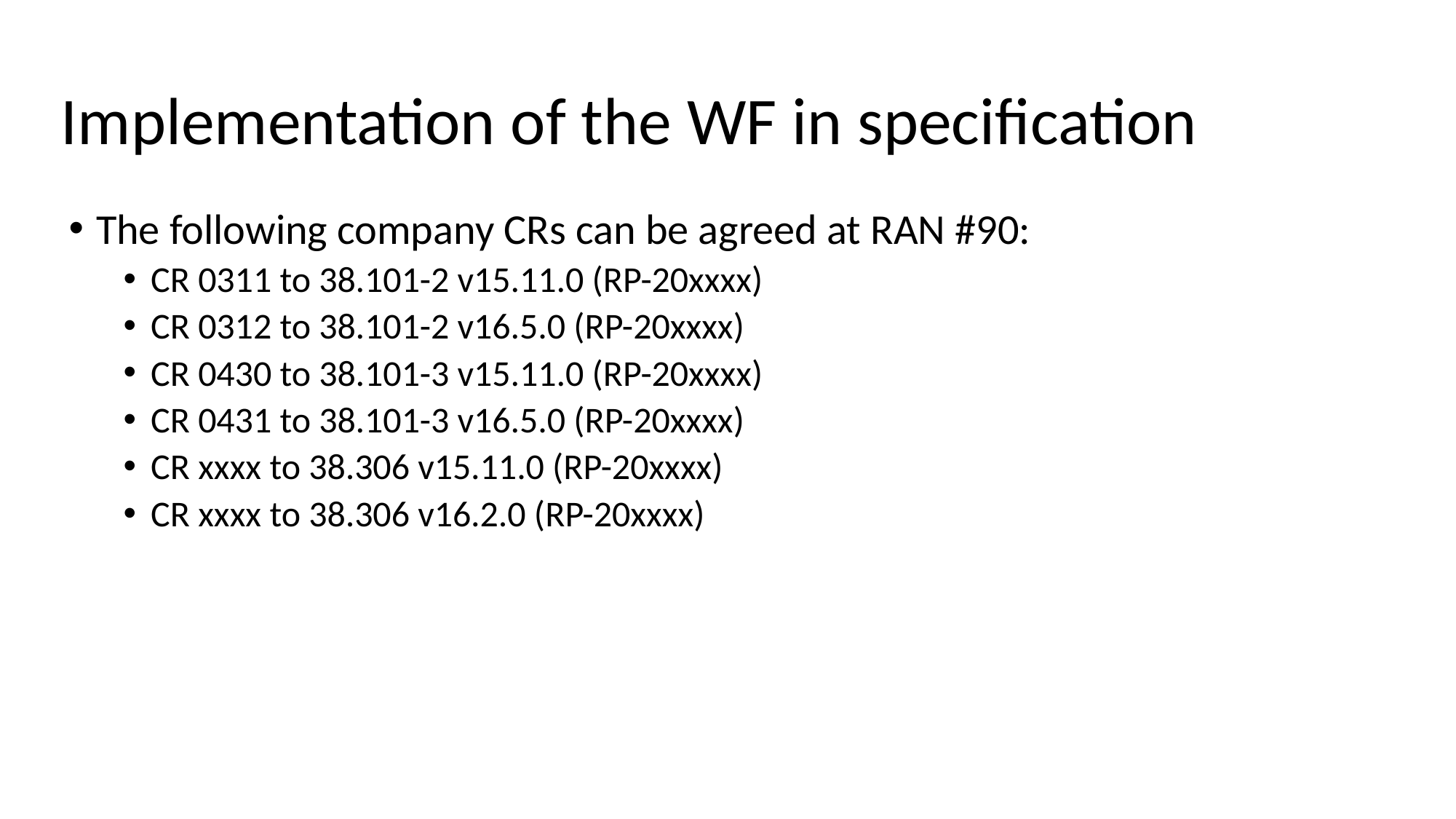

# Implementation of the WF in specification
The following company CRs can be agreed at RAN #90:
CR 0311 to 38.101-2 v15.11.0 (RP-20xxxx)
CR 0312 to 38.101-2 v16.5.0 (RP-20xxxx)
CR 0430 to 38.101-3 v15.11.0 (RP-20xxxx)
CR 0431 to 38.101-3 v16.5.0 (RP-20xxxx)
CR xxxx to 38.306 v15.11.0 (RP-20xxxx)
CR xxxx to 38.306 v16.2.0 (RP-20xxxx)